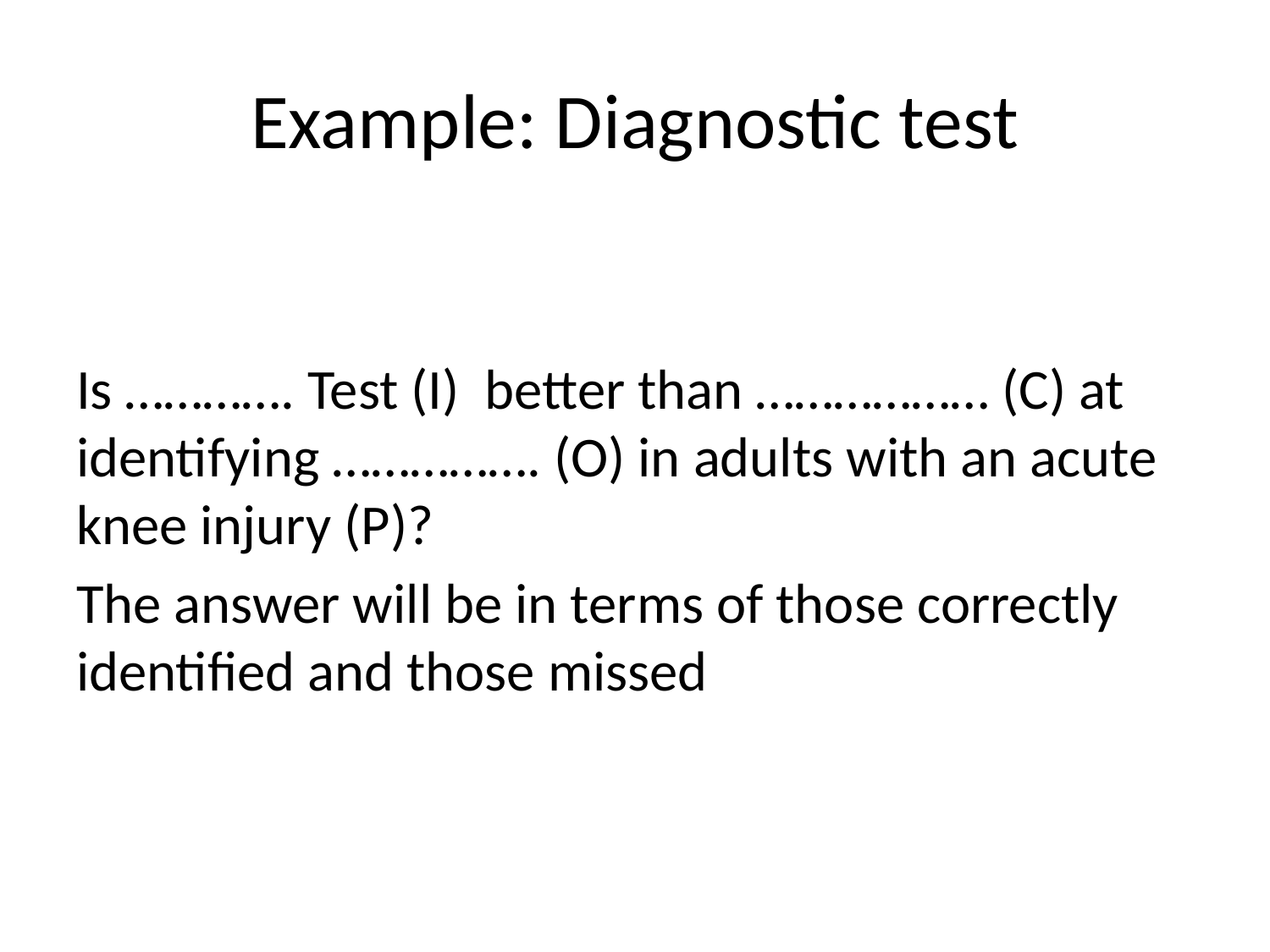

# Example: Diagnostic test
Is …………. Test (I)  better than ……………… (C) at identifying ……………. (O) in adults with an acute knee injury (P)?
The answer will be in terms of those correctly identified and those missed